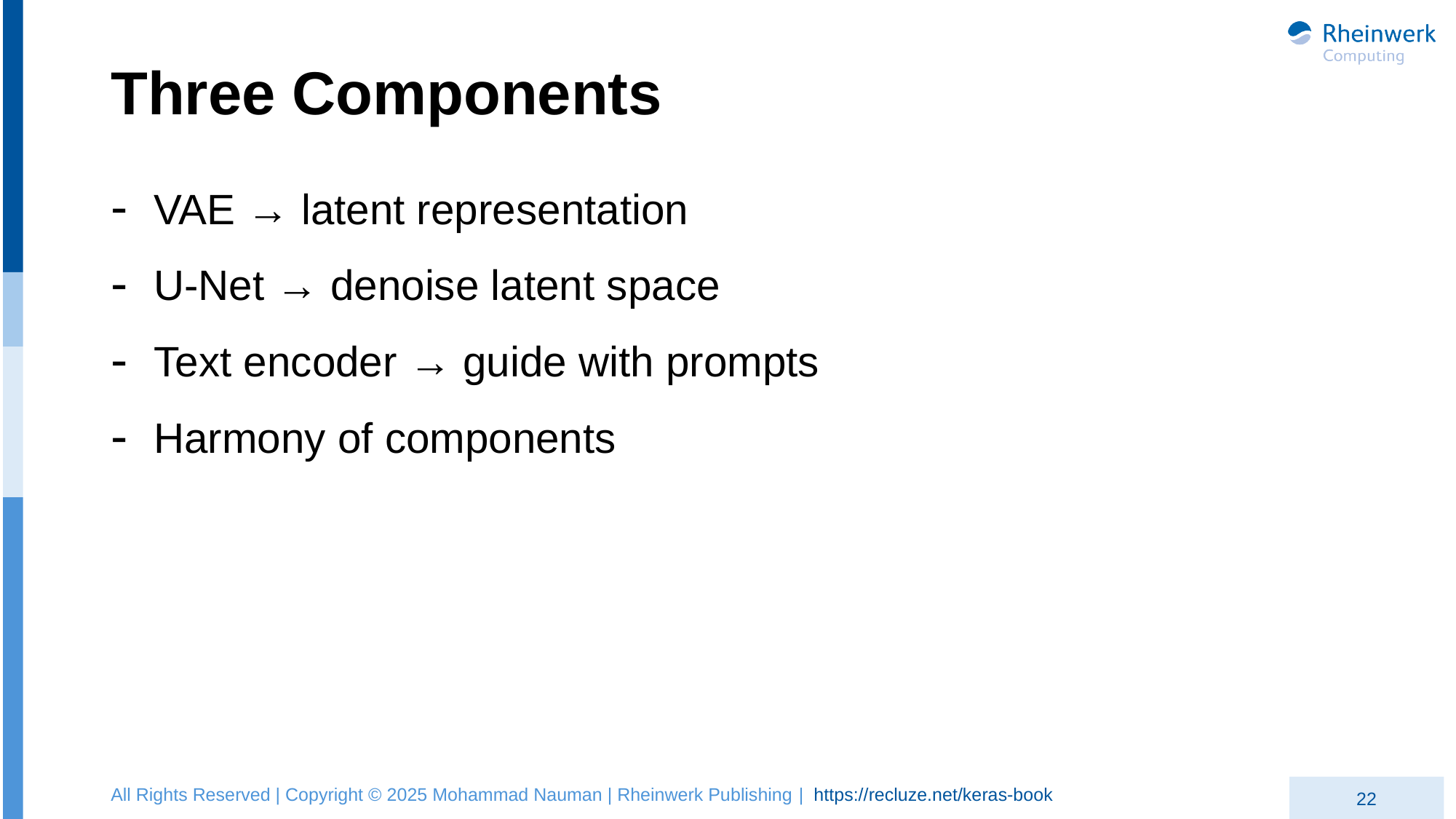

# Three Components
VAE → latent representation
U-Net → denoise latent space
Text encoder → guide with prompts
Harmony of components